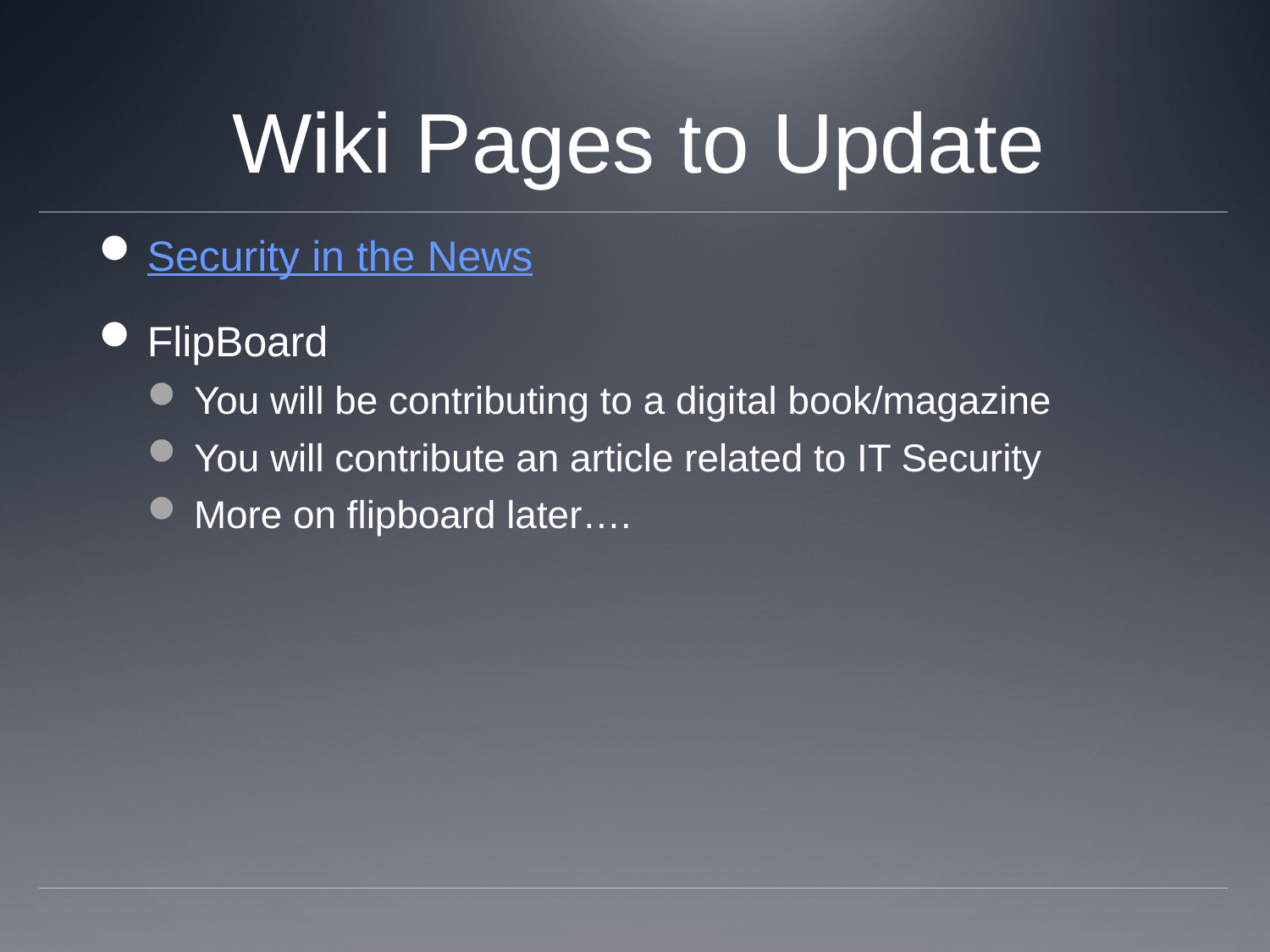

# Wiki Pages to Update
Security in the News
FlipBoard
You will be contributing to a digital book/magazine
You will contribute an article related to IT Security
More on flipboard later….